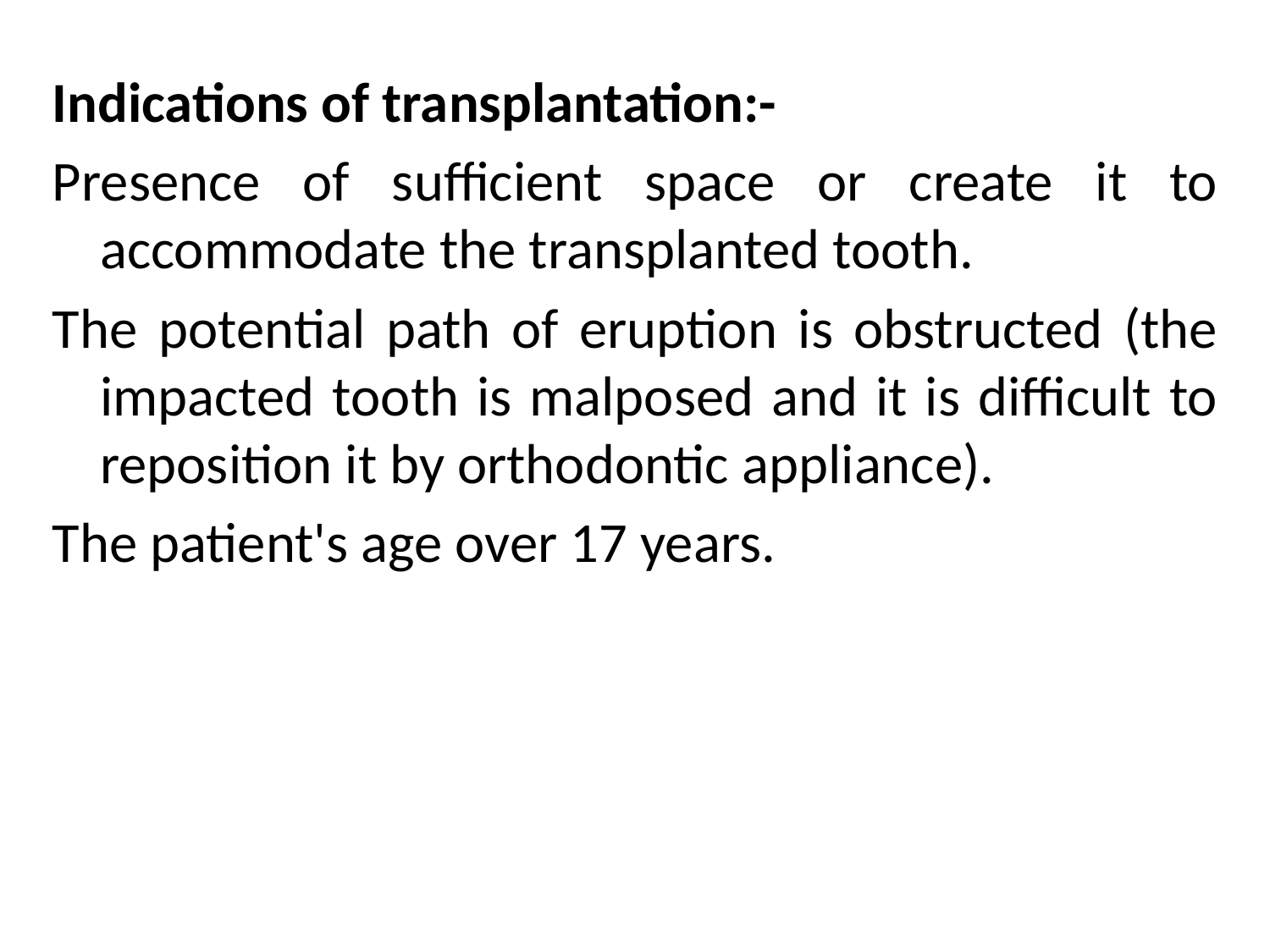

Indications of transplantation:-
Presence of sufficient space or create it to accommodate the transplanted tooth.
The potential path of eruption is obstructed (the impacted tooth is malposed and it is difficult to reposition it by orthodontic appliance).
The patient's age over 17 years.